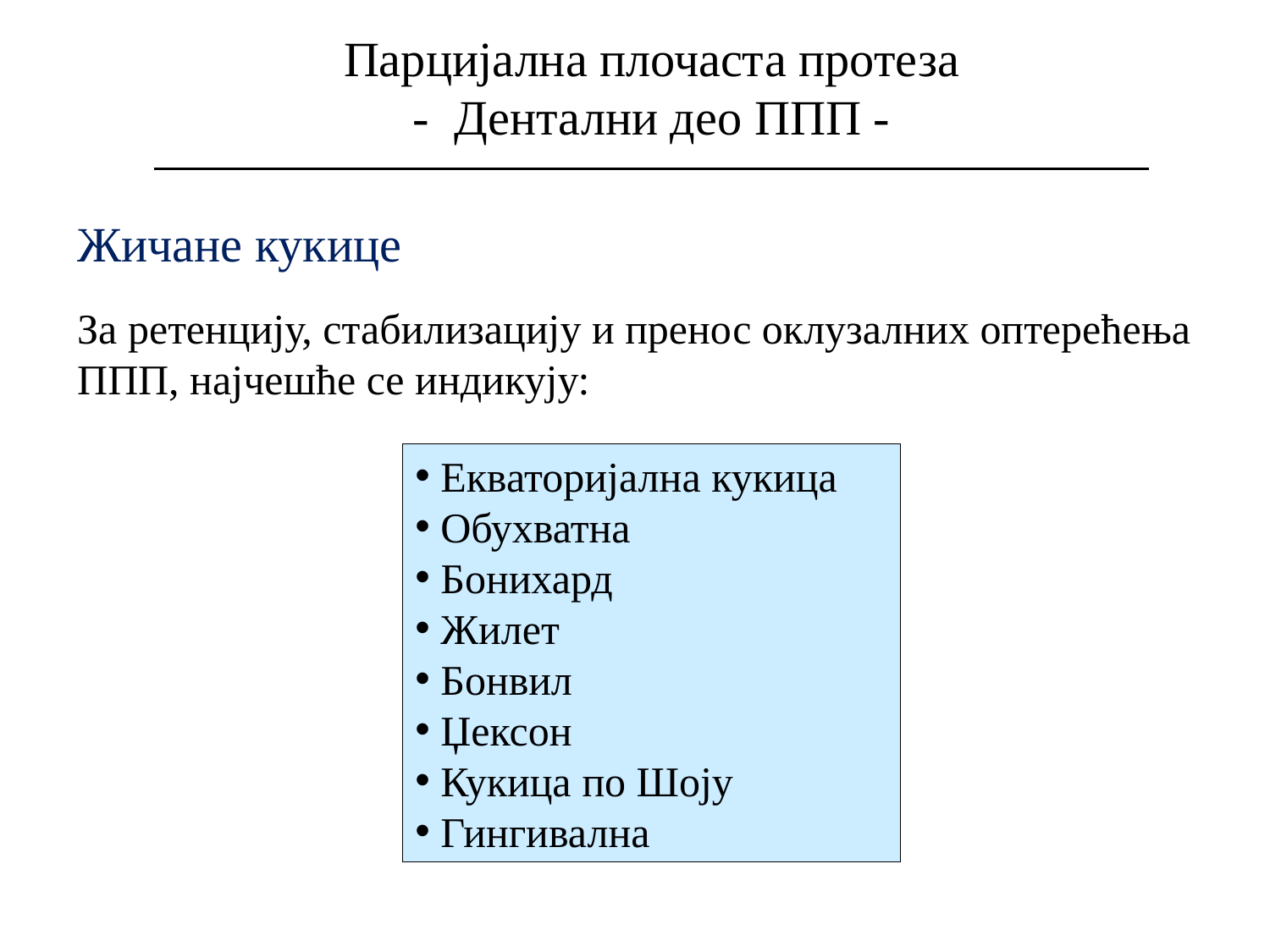

Парцијална плочаста протеза
-  Дентални део ППП -
Жичане кукице
За ретенцију, стабилизацију и пренос оклузалних оптерећења ППП, најчешће се индикују:
 Екваторијална кукица
 Обухватна
 Бонихард
 Жилет
 Бонвил
 Џексон
 Кукица по Шоју
 Гингивална